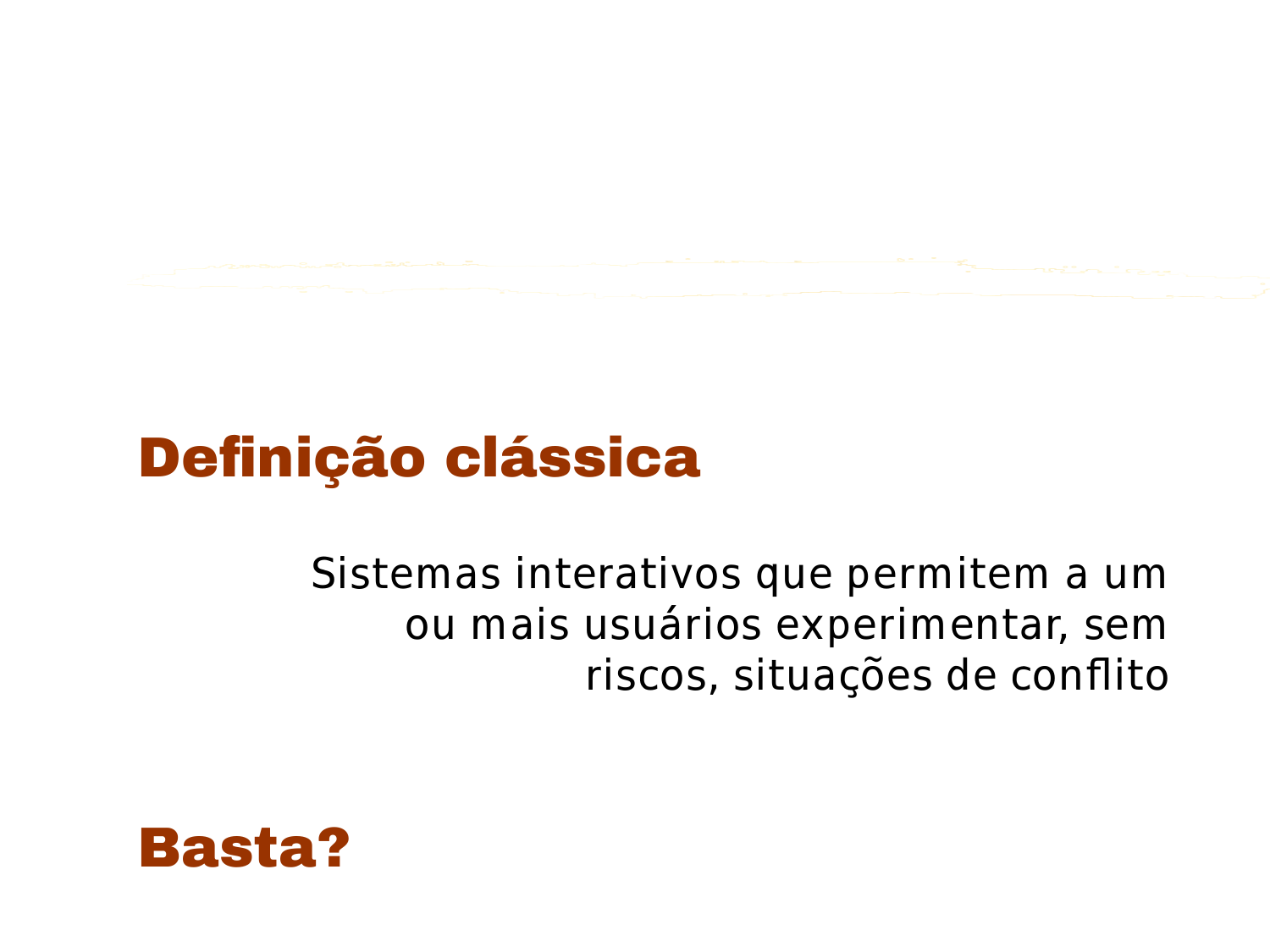

# Definição clássica
Sistemas interativos que permitem a um ou mais usuários experimentar, sem riscos, situações de conflito

Basta?